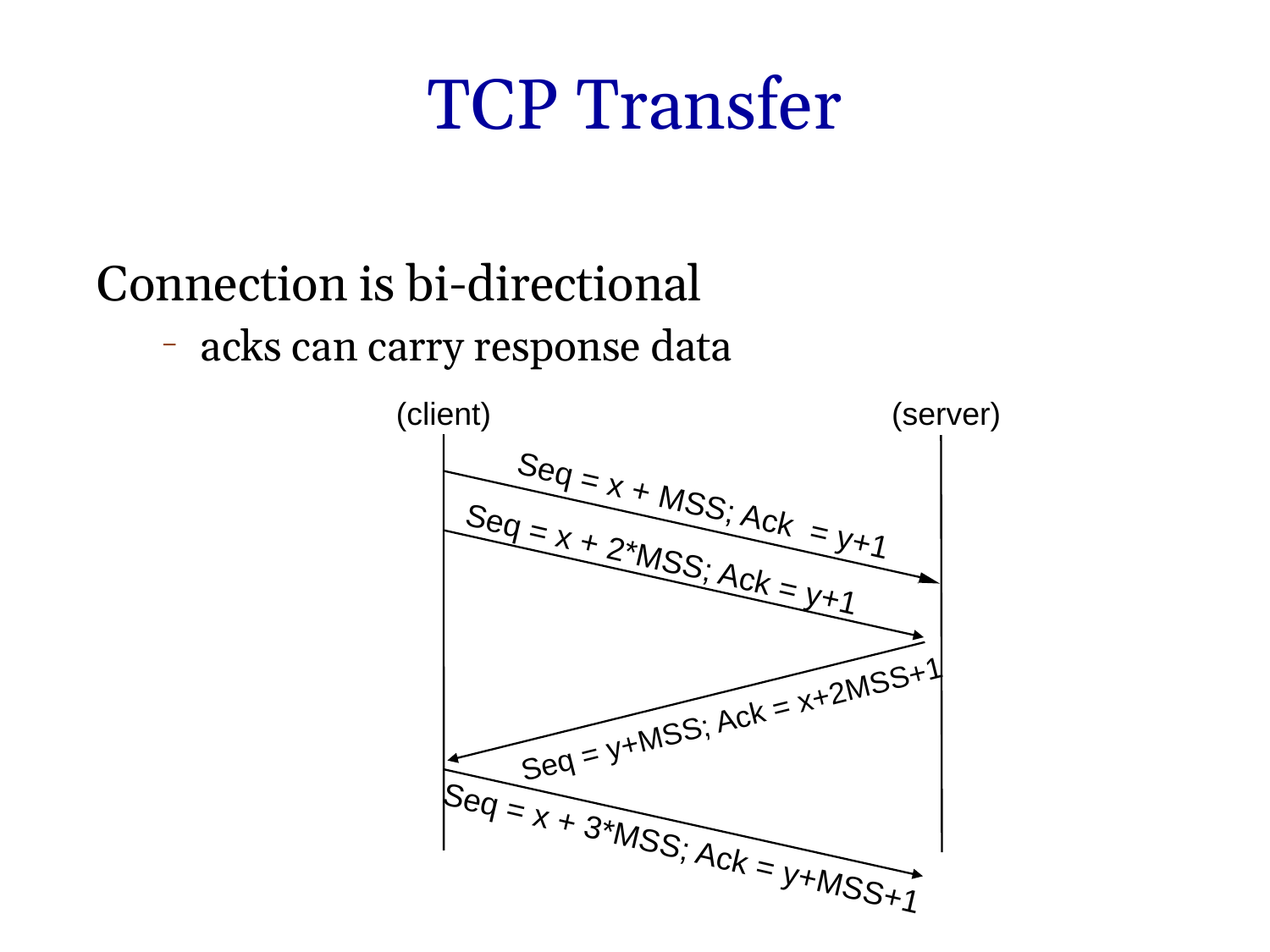

# TCP Transfer
Connection is bi-directional
acks can carry response data
(client)
(server)

Seq = x + MSS; Ack  = y+1

Seq = x + 2*MSS; Ack = y+1

Seq = y+MSS; Ack = x+2MSS+1

Seq = x + 3*MSS; Ack = y+MSS+1